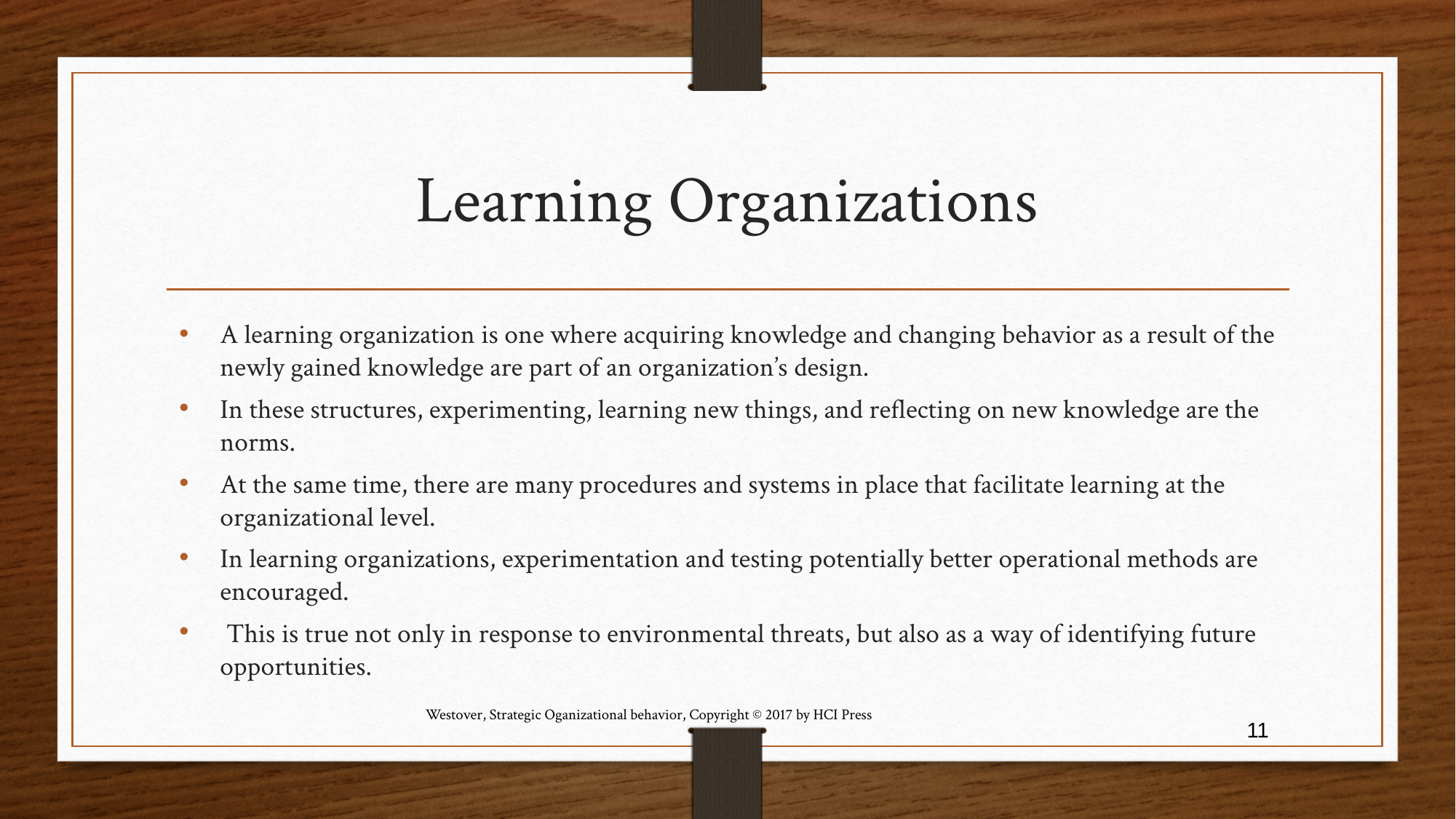

# Learning Organizations
A learning organization is one where acquiring knowledge and changing behavior as a result of the newly gained knowledge are part of an organization’s design.
In these structures, experimenting, learning new things, and reflecting on new knowledge are the norms.
At the same time, there are many procedures and systems in place that facilitate learning at the organizational level.
In learning organizations, experimentation and testing potentially better operational methods are encouraged.
 This is true not only in response to environmental threats, but also as a way of identifying future opportunities.
Westover, Strategic Oganizational behavior, Copyright © 2017 by HCI Press
11